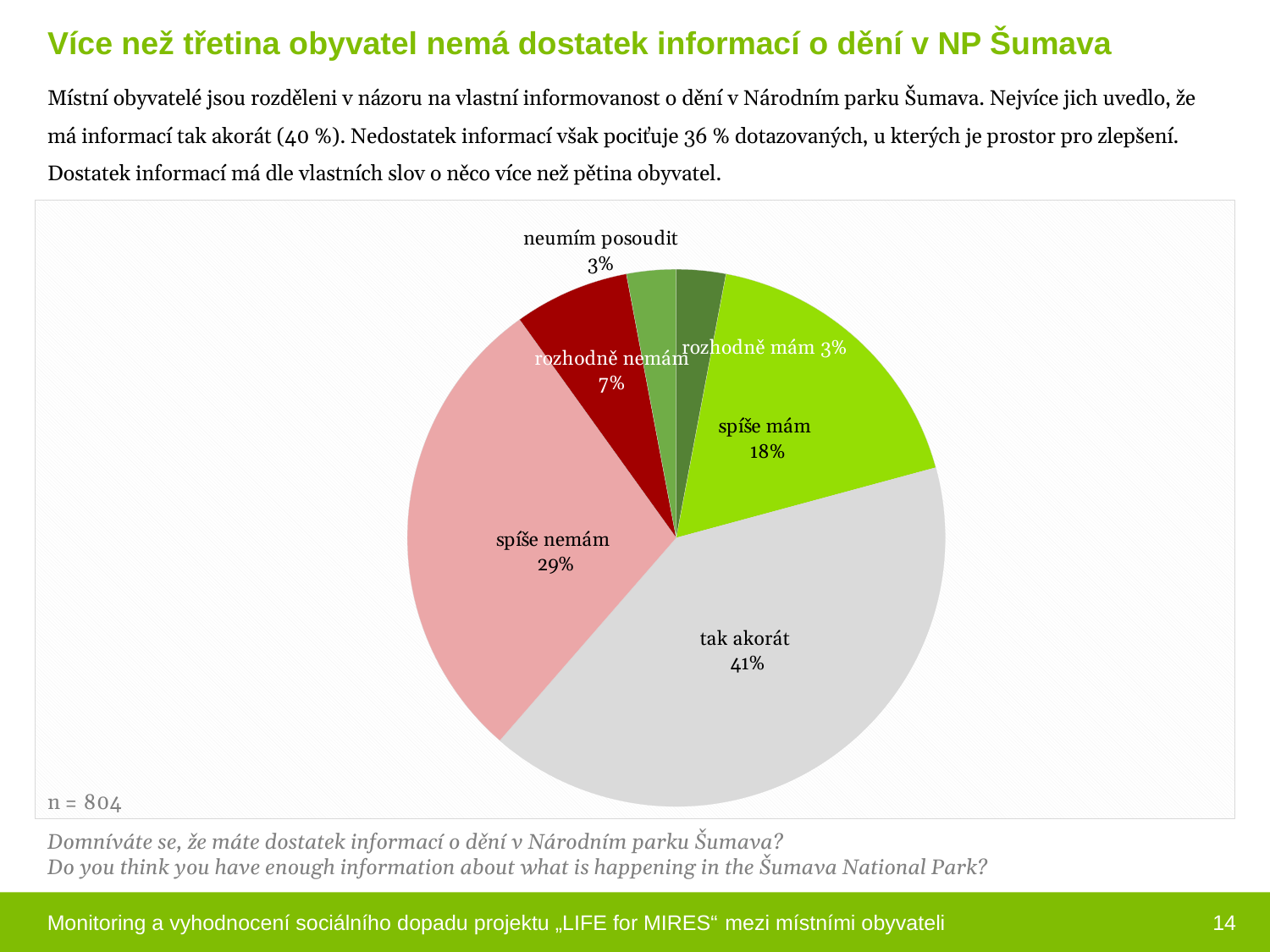

Více než třetina obyvatel nemá dostatek informací o dění v NP Šumava
Místní obyvatelé jsou rozděleni v názoru na vlastní informovanost o dění v Národním parku Šumava. Nejvíce jich uvedlo, že má informací tak akorát (40 %). Nedostatek informací však pociťuje 36 % dotazovaných, u kterých je prostor pro zlepšení. Dostatek informací má dle vlastních slov o něco více než pětina obyvatel.

### Chart

| Category | Řada 1 |
|---|---|
| rozhodně mám | 3.0 |
| spíše mám  | 18.0 |
| tak akorát  | 41.0 |
| spíše nemám  | 29.0 |
| rozhodně nemám | 7.0 |
| neumím posoudit | 3.0 |
Domníváte se, že máte dostatek informací o dění v Národním parku Šumava?
Do you think you have enough information about what is happening in the Šumava National Park?

Monitoring a vyhodnocení sociálního dopadu projektu „LIFE for MIRES“ mezi místními obyvateli
14